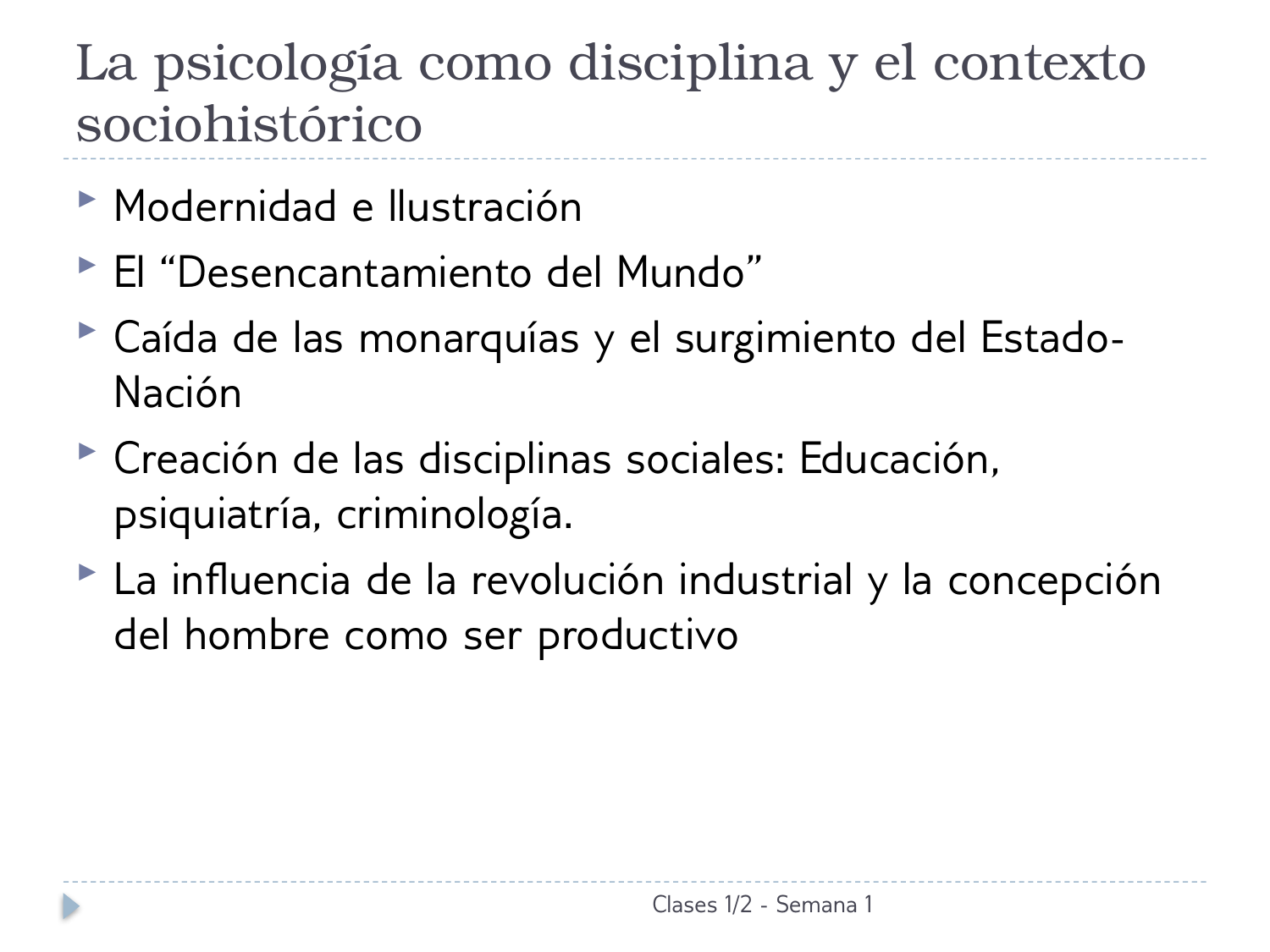

# La psicología como disciplina y el contexto sociohistórico
Modernidad e Ilustración
El “Desencantamiento del Mundo”
Caída de las monarquías y el surgimiento del Estado-Nación
Creación de las disciplinas sociales: Educación, psiquiatría, criminología.
La influencia de la revolución industrial y la concepción del hombre como ser productivo

Clases 1/2 - Semana 1